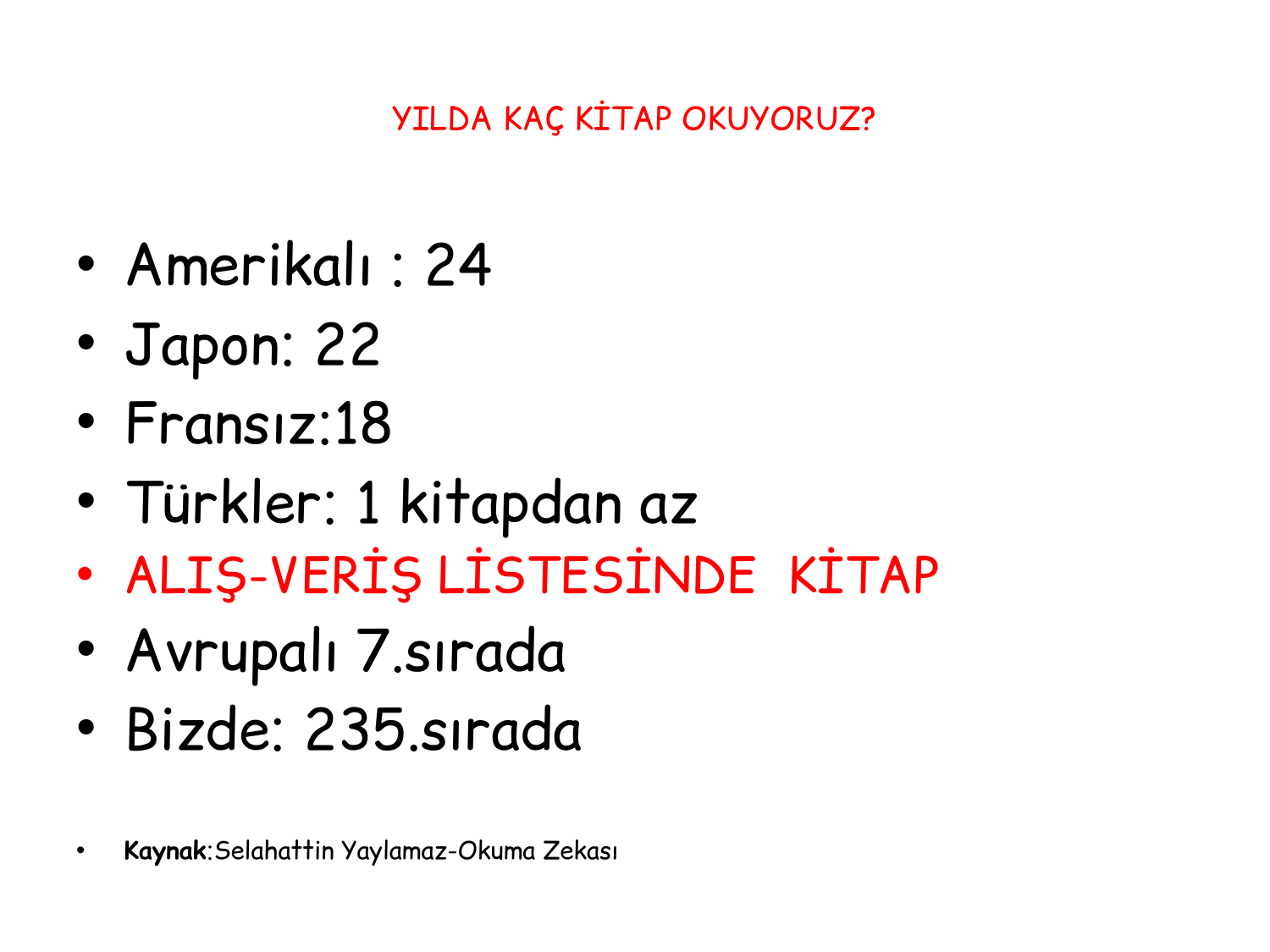

# YILDA KAÇ KİTAP OKUYORUZ?
Amerikalı : 24
Japon: 22
Fransız:18
Türkler: 1 kitapdan az
ALIŞ-VERİŞ LİSTESİNDE  KİTAP
Avrupalı 7.sırada
Bizde: 235.sırada

Kaynak:Selahattin Yaylamaz-Okuma Zekası